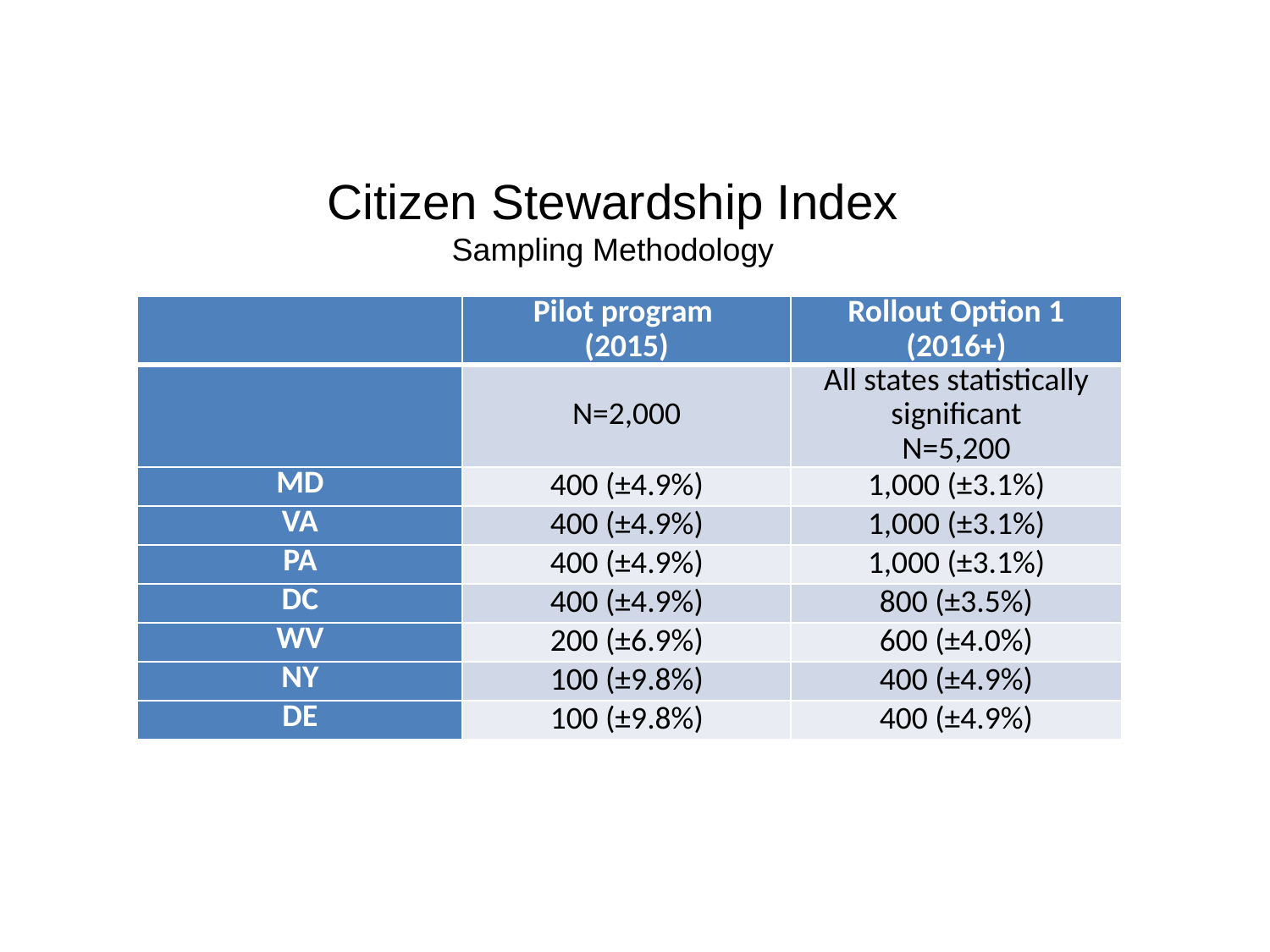

Citizen Stewardship Index
Sampling Methodology
|  | Pilot program (2015) | Rollout Option 1 (2016+) |
| --- | --- | --- |
|  | N=2,000 | All states statistically significant N=5,200 |
| MD | 400 (±4.9%) | 1,000 (±3.1%) |
| VA | 400 (±4.9%) | 1,000 (±3.1%) |
| PA | 400 (±4.9%) | 1,000 (±3.1%) |
| DC | 400 (±4.9%) | 800 (±3.5%) |
| WV | 200 (±6.9%) | 600 (±4.0%) |
| NY | 100 (±9.8%) | 400 (±4.9%) |
| DE | 100 (±9.8%) | 400 (±4.9%) |